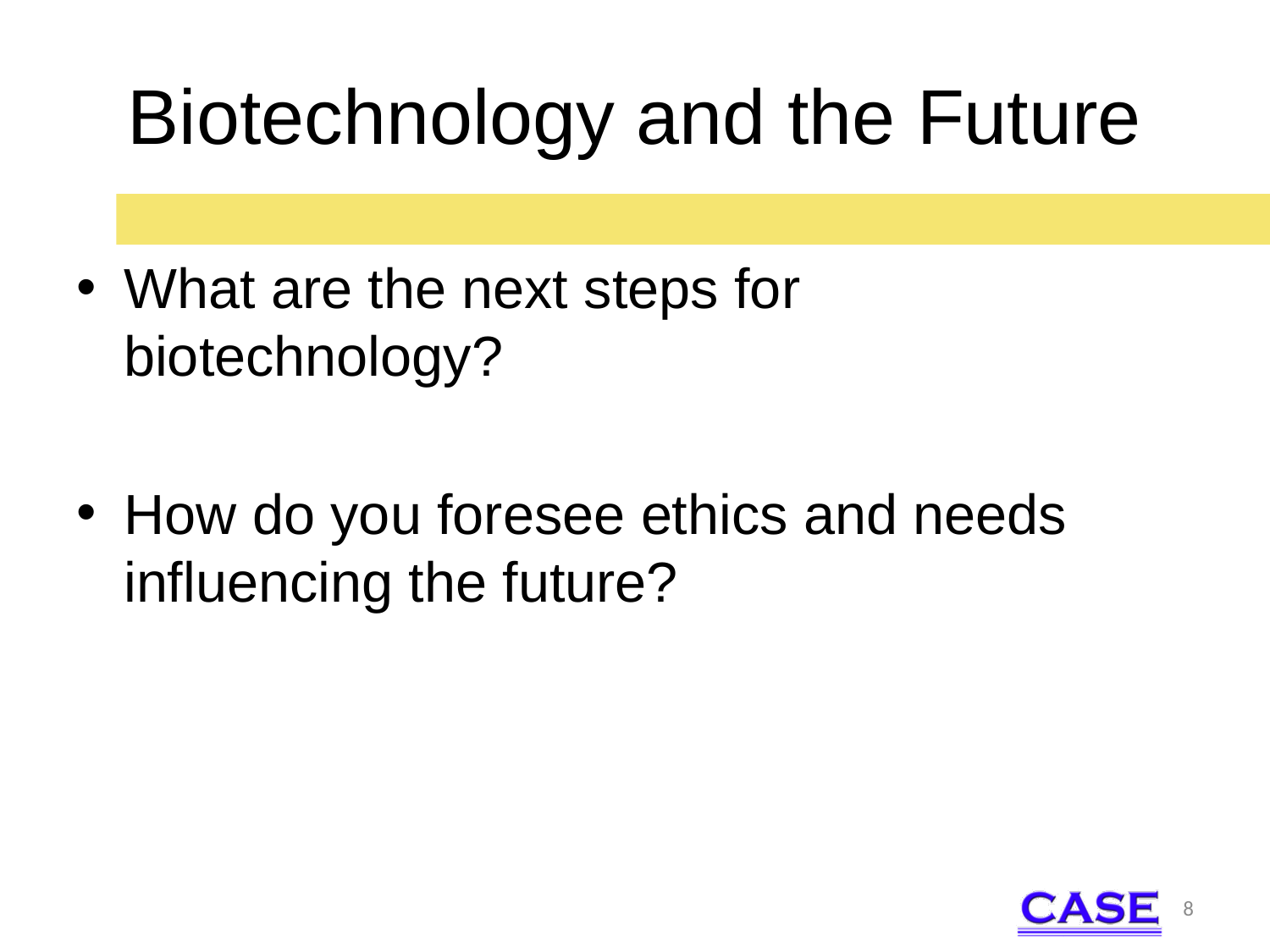

# Biotechnology and the Future
What are the next steps for biotechnology?

How do you foresee ethics and needs influencing the future?
8